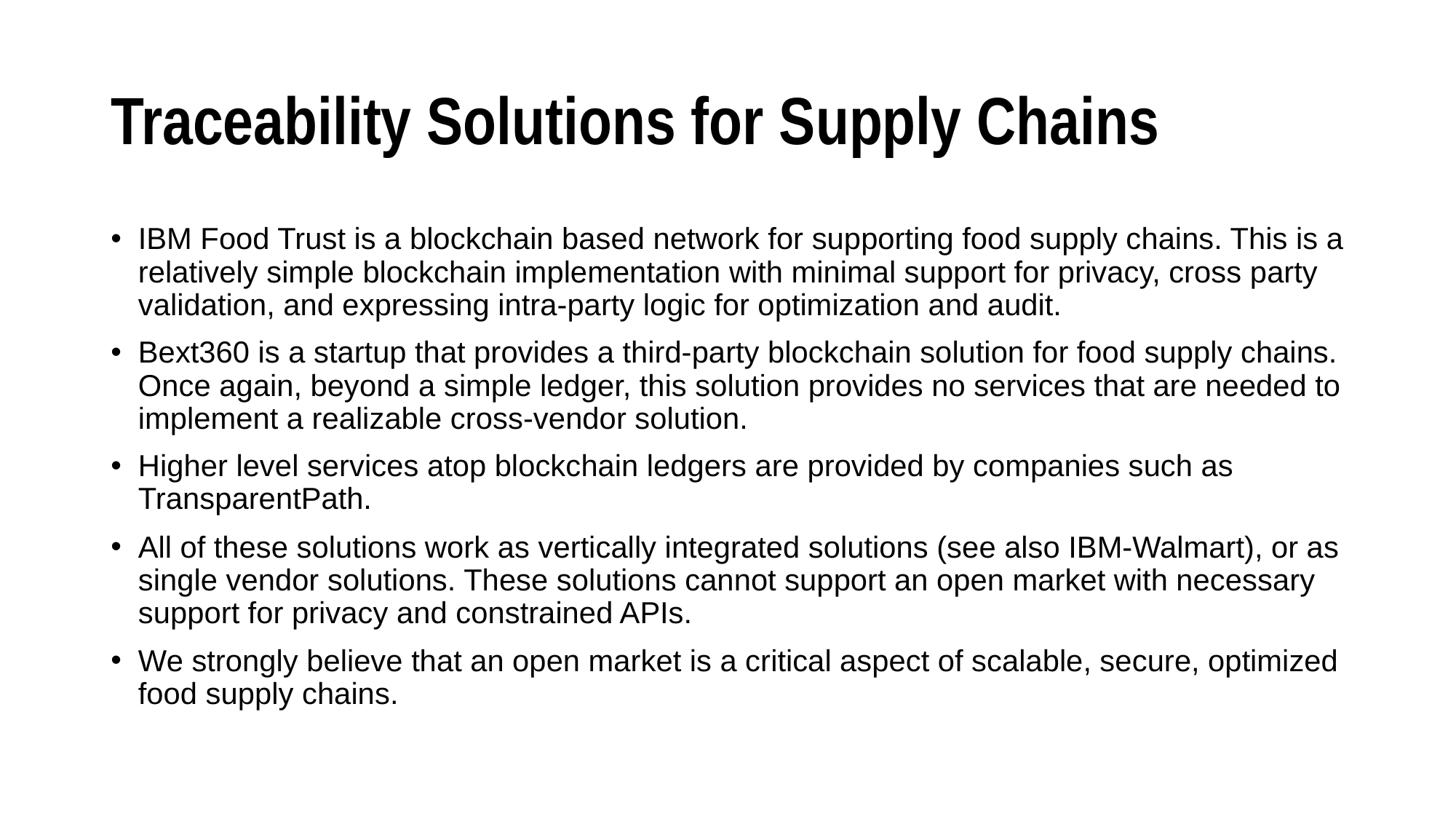

# Traceability Solutions for Supply Chains
IBM Food Trust is a blockchain based network for supporting food supply chains. This is a relatively simple blockchain implementation with minimal support for privacy, cross party validation, and expressing intra-party logic for optimization and audit.
Bext360 is a startup that provides a third-party blockchain solution for food supply chains. Once again, beyond a simple ledger, this solution provides no services that are needed to implement a realizable cross-vendor solution.
Higher level services atop blockchain ledgers are provided by companies such as TransparentPath.
All of these solutions work as vertically integrated solutions (see also IBM-Walmart), or as single vendor solutions. These solutions cannot support an open market with necessary support for privacy and constrained APIs.
We strongly believe that an open market is a critical aspect of scalable, secure, optimized food supply chains.